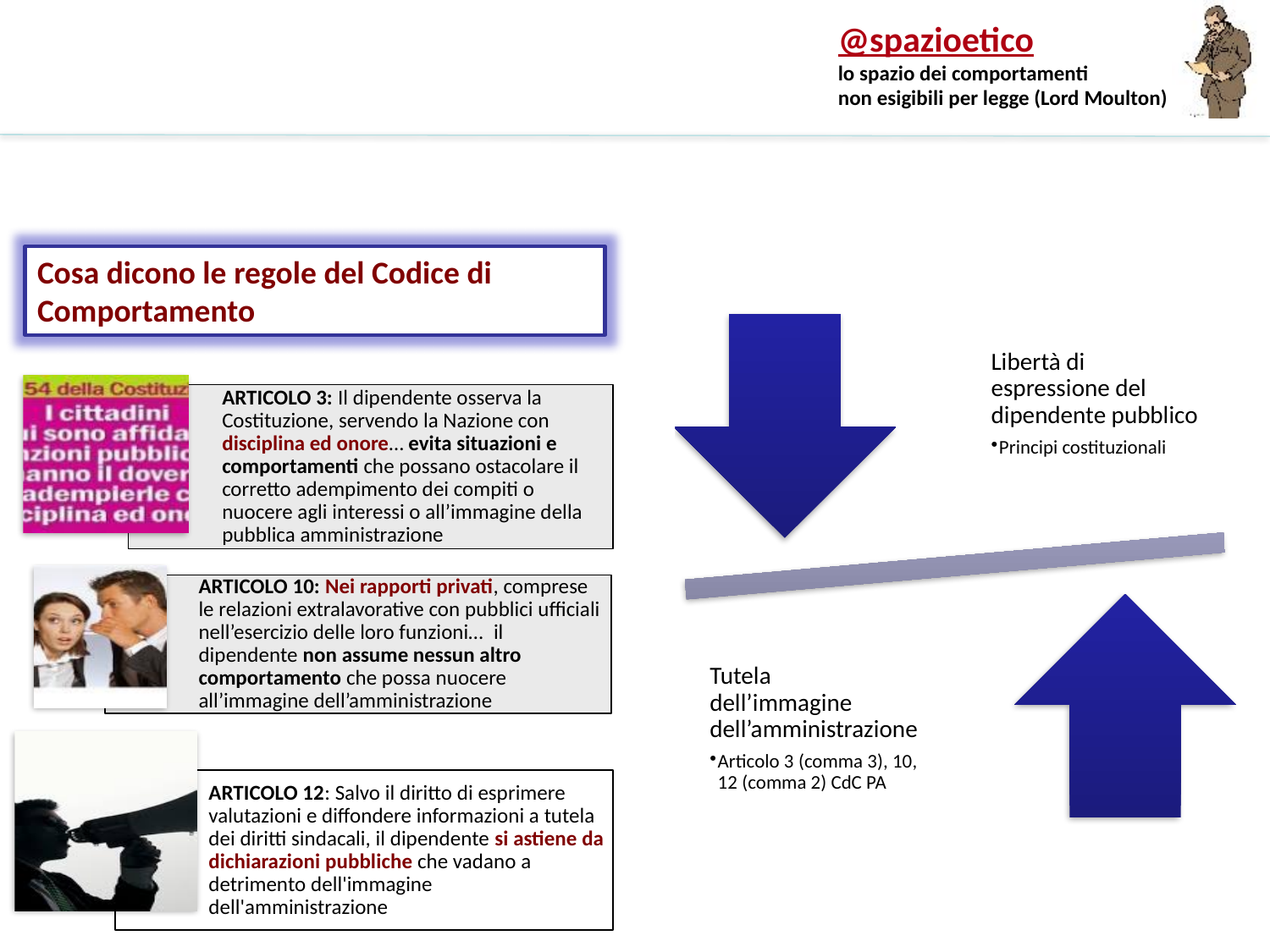

Cosa dicono le regole del Codice di Comportamento
Libertà di espressione del dipendente pubblico
Principi costituzionali
Tutela dell’immagine dell’amministrazione
Articolo 3 (comma 3), 10, 12 (comma 2) CdC PA
ARTICOLO 3: Il dipendente osserva la Costituzione, servendo la Nazione con disciplina ed onore… evita situazioni e comportamenti che possano ostacolare il corretto adempimento dei compiti o nuocere agli interessi o all’immagine della pubblica amministrazione
ARTICOLO 10: Nei rapporti privati, comprese le relazioni extralavorative con pubblici ufficiali nell’esercizio delle loro funzioni…  il dipendente non assume nessun altro comportamento che possa nuocere all’immagine dell’amministrazione
ARTICOLO 12: Salvo il diritto di esprimere valutazioni e diffondere informazioni a tutela dei diritti sindacali, il dipendente si astiene da dichiarazioni pubbliche che vadano a detrimento dell'immagine dell'amministrazione